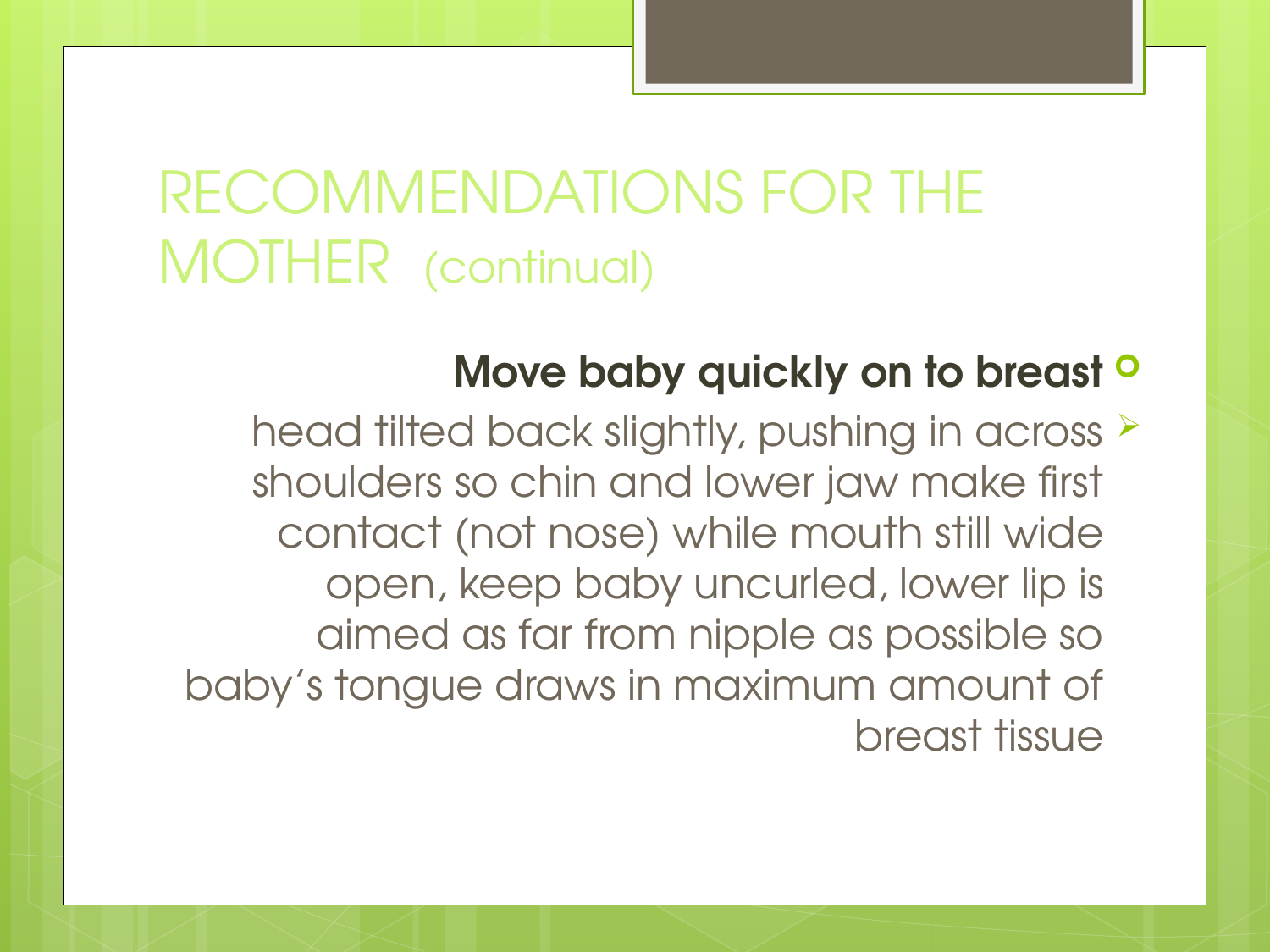

# RECOMMENDATIONS FOR THE MOTHER  (continual)
Move baby quickly on to breast
head tilted back slightly, pushing in across shoulders so chin and lower jaw make first contact (not nose) while mouth still wide open, keep baby uncurled, lower lip is aimed as far from nipple as possible so baby’s tongue draws in maximum amount of breast tissue